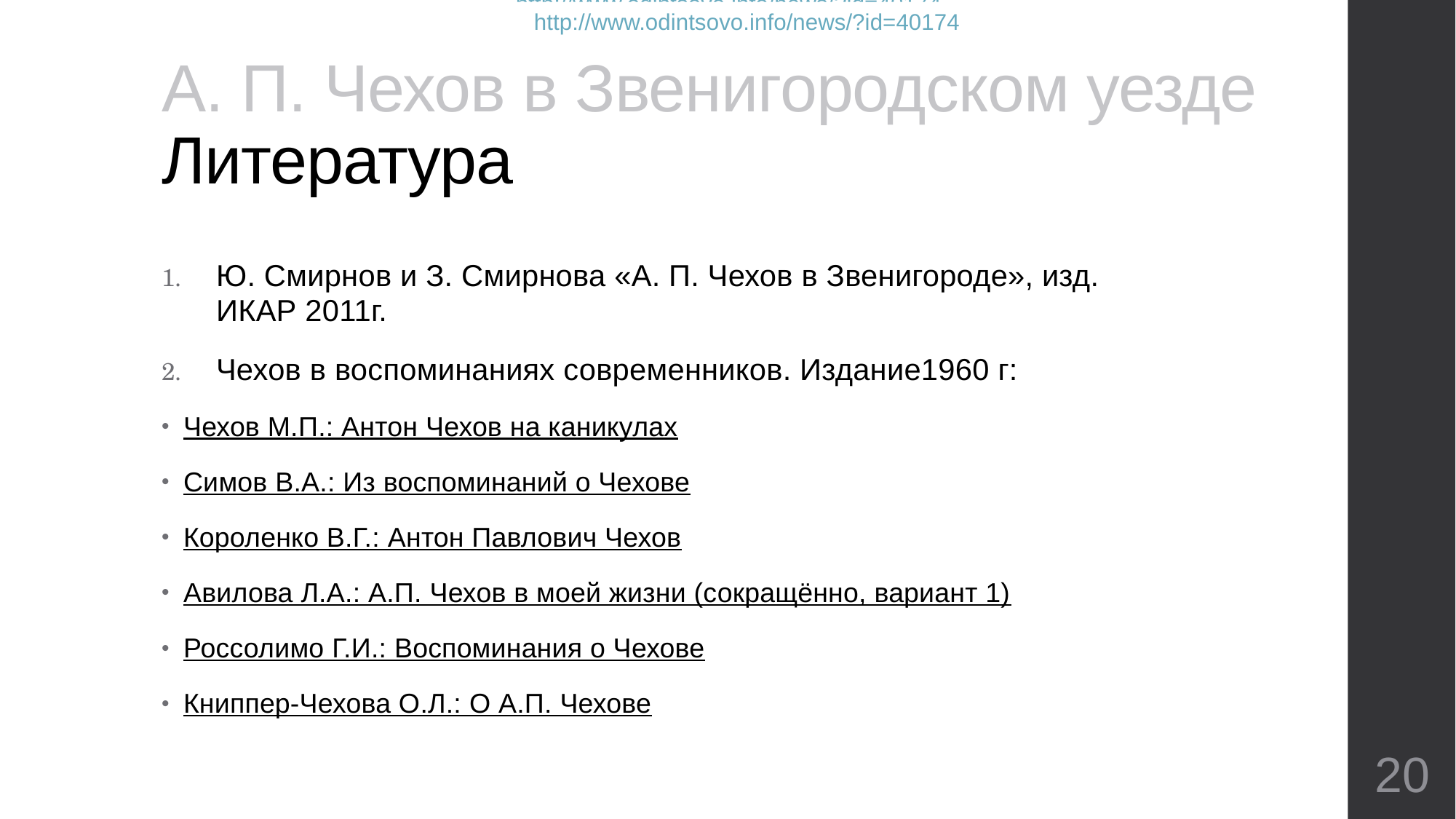

http://www.odintsovo.info/news/?id=40174
 http://www.odintsovo.info/news/?id=40174
# А. П. Чехов в Звенигородском уезде Литература
Ю. Смирнов и З. Смирнова «А. П. Чехов в Звенигороде», изд. ИКАР 2011г.
Чехов в воспоминаниях современников. Издание1960 г:
Чехов М.П.: Антон Чехов на каникулах
Симов В.А.: Из воспоминаний о Чехове
Короленко В.Г.: Антон Павлович Чехов
Авилова Л.А.: А.П. Чехов в моей жизни (сокращённо, вариант 1)
Россолимо Г.И.: Воспоминания о Чехове
Книппер-Чехова О.Л.: О А.П. Чехове

20